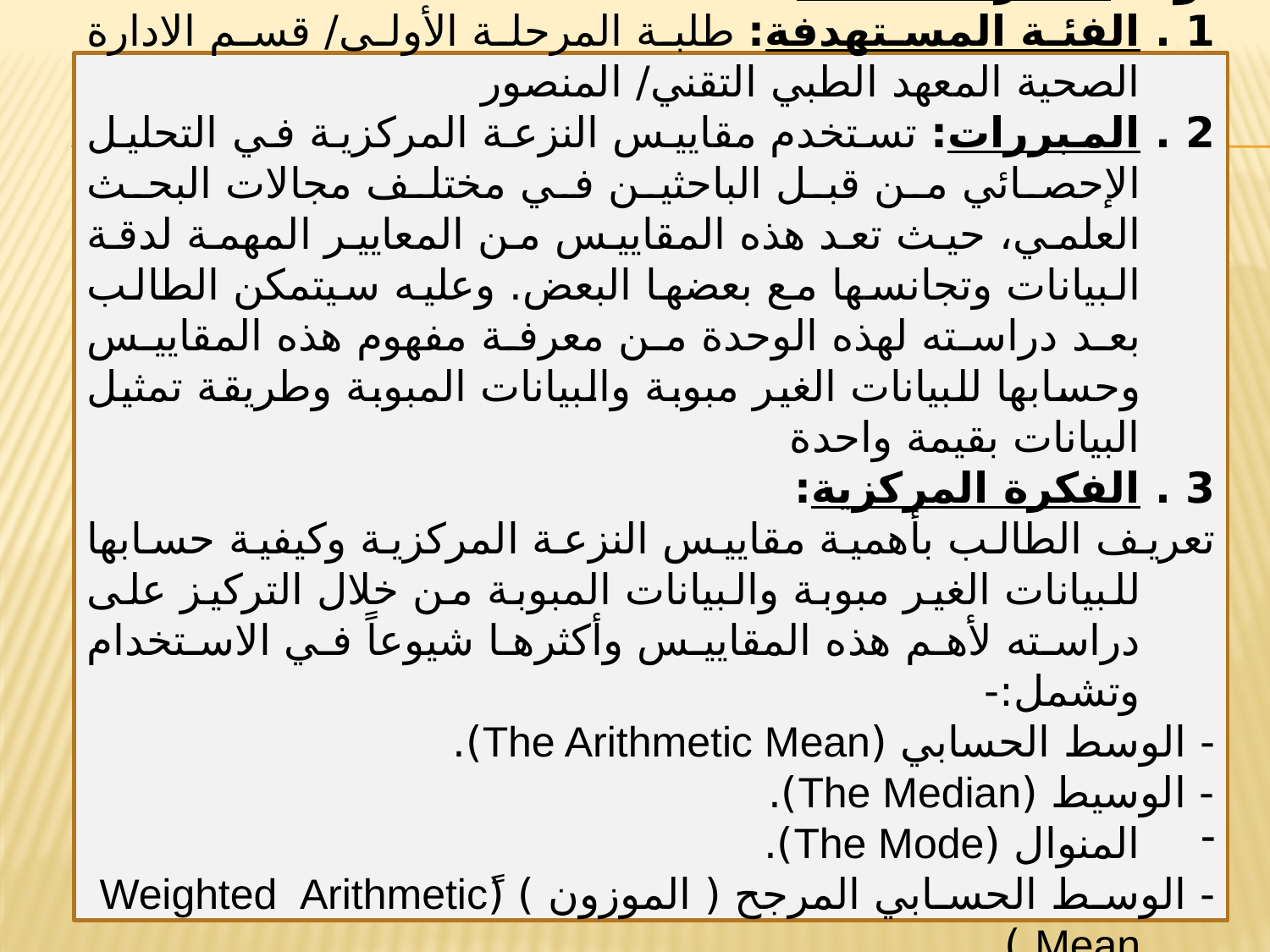

أولاً: النظرة الشاملة:
1 . الفئة المستهدفة: طلبة المرحلة الأولى/ قسم الادارة الصحية المعهد الطبي التقني/ المنصور
2 . المبررات: تستخدم مقاييس النزعة المركزية في التحليل الإحصائي من قبل الباحثين في مختلف مجالات البحث العلمي، حيث تعد هذه المقاييس من المعايير المهمة لدقة البيانات وتجانسها مع بعضها البعض. وعليه سيتمكن الطالب بعد دراسته لهذه الوحدة من معرفة مفهوم هذه المقاييس وحسابها للبيانات الغير مبوبة والبيانات المبوبة وطريقة تمثيل البيانات بقيمة واحدة
3 . الفكرة المركزية:
	تعريف الطالب بأهمية مقاييس النزعة المركزية وكيفية حسابها للبيانات الغير مبوبة والبيانات المبوبة من خلال التركيز على دراسته لأهم هذه المقاييس وأكثرها شيوعاً في الاستخدام وتشمل:-
- الوسط الحسابي (The Arithmetic Mean).
- الوسيط (The Median).
المنوال (The Mode).
- الوسط الحسابي المرجح ( الموزون ) (ًWeighted Arithmetic Mean )
- العلاقة بين الوسط الحسابي والوسيط والمنوال.